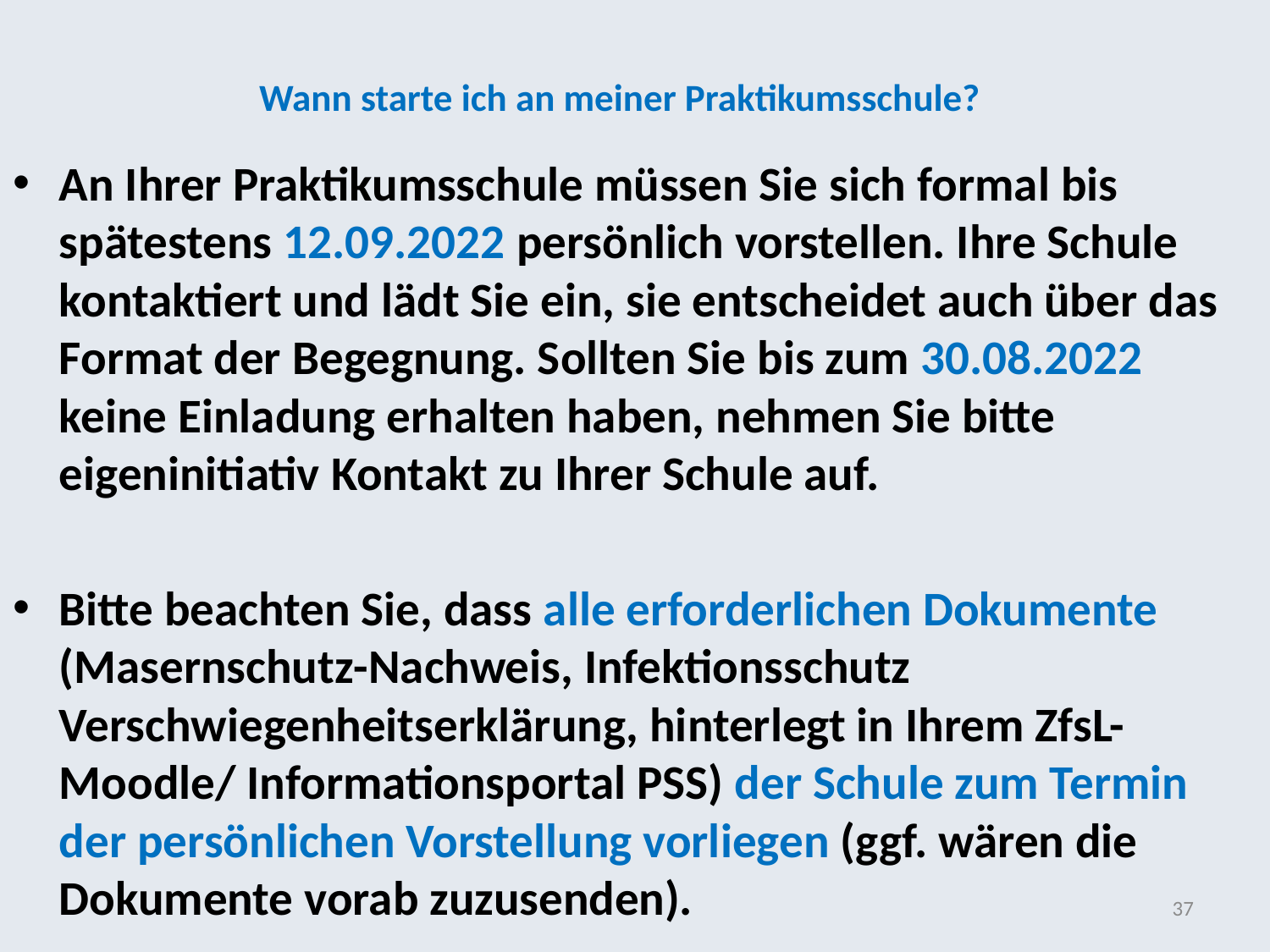

# Wann starte ich an meiner Praktikumsschule?
An Ihrer Praktikumsschule müssen Sie sich formal bis spätestens 12.09.2022 persönlich vorstellen. Ihre Schule kontaktiert und lädt Sie ein, sie entscheidet auch über das Format der Begegnung. Sollten Sie bis zum 30.08.2022 keine Einladung erhalten haben, nehmen Sie bitte eigeninitiativ Kontakt zu Ihrer Schule auf.

Bitte beachten Sie, dass alle erforderlichen Dokumente (Masernschutz-Nachweis, Infektionsschutz Verschwiegenheitserklärung, hinterlegt in Ihrem ZfsL-Moodle/ Informationsportal PSS) der Schule zum Termin der persönlichen Vorstellung vorliegen (ggf. wären die Dokumente vorab zuzusenden).

37